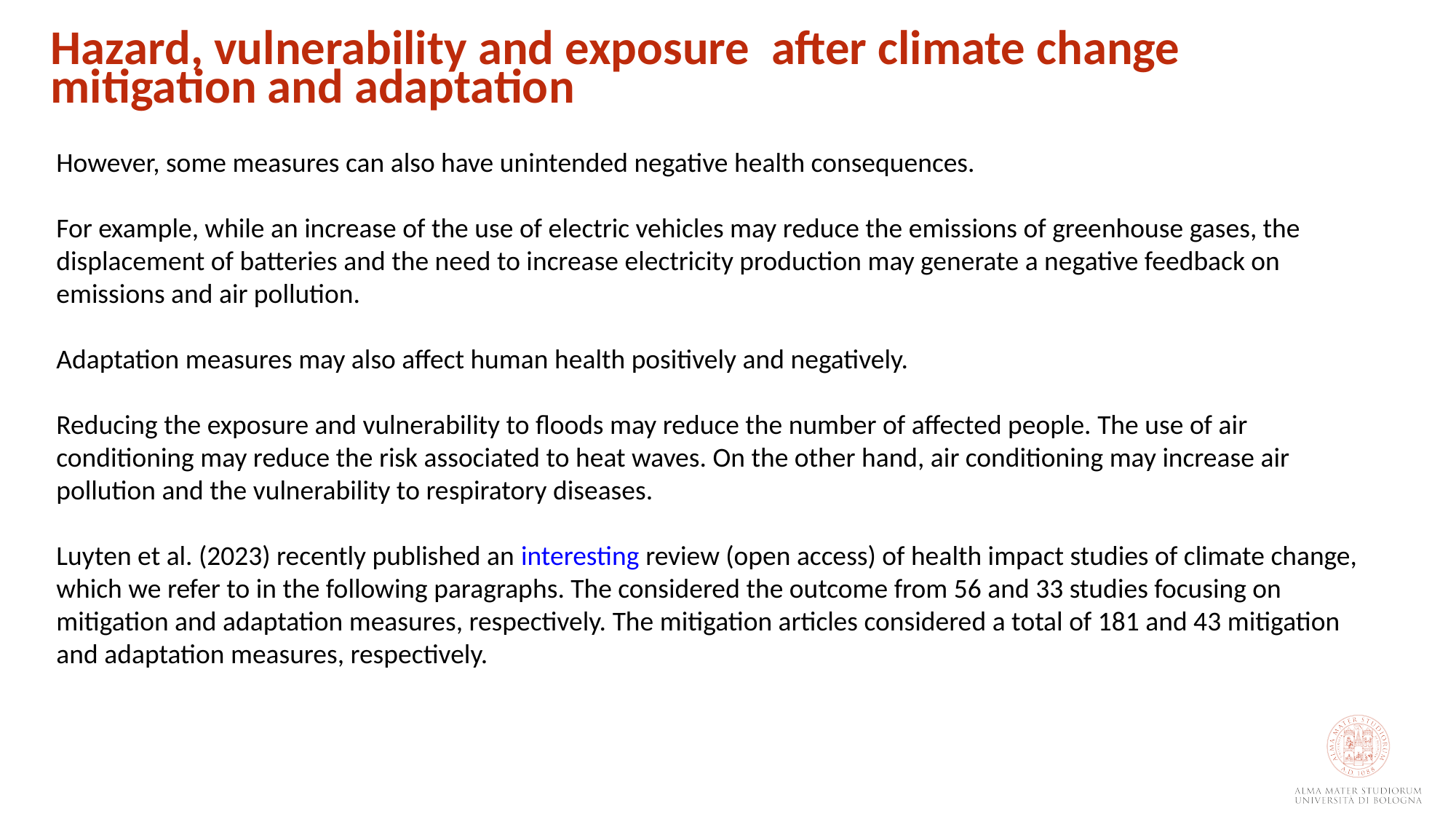

Hazard, vulnerability and exposure  after climate change mitigation and adaptation
However, some measures can also have unintended negative health consequences.

For example, while an increase of the use of electric vehicles may reduce the emissions of greenhouse gases, the displacement of batteries and the need to increase electricity production may generate a negative feedback on emissions and air pollution.

Adaptation measures may also affect human health positively and negatively.

Reducing the exposure and vulnerability to floods may reduce the number of affected people. The use of air conditioning may reduce the risk associated to heat waves. On the other hand, air conditioning may increase air pollution and the vulnerability to respiratory diseases.

Luyten et al. (2023) recently published an interesting review (open access) of health impact studies of climate change, which we refer to in the following paragraphs. The considered the outcome from 56 and 33 studies focusing on mitigation and adaptation measures, respectively. The mitigation articles considered a total of 181 and 43 mitigation and adaptation measures, respectively.